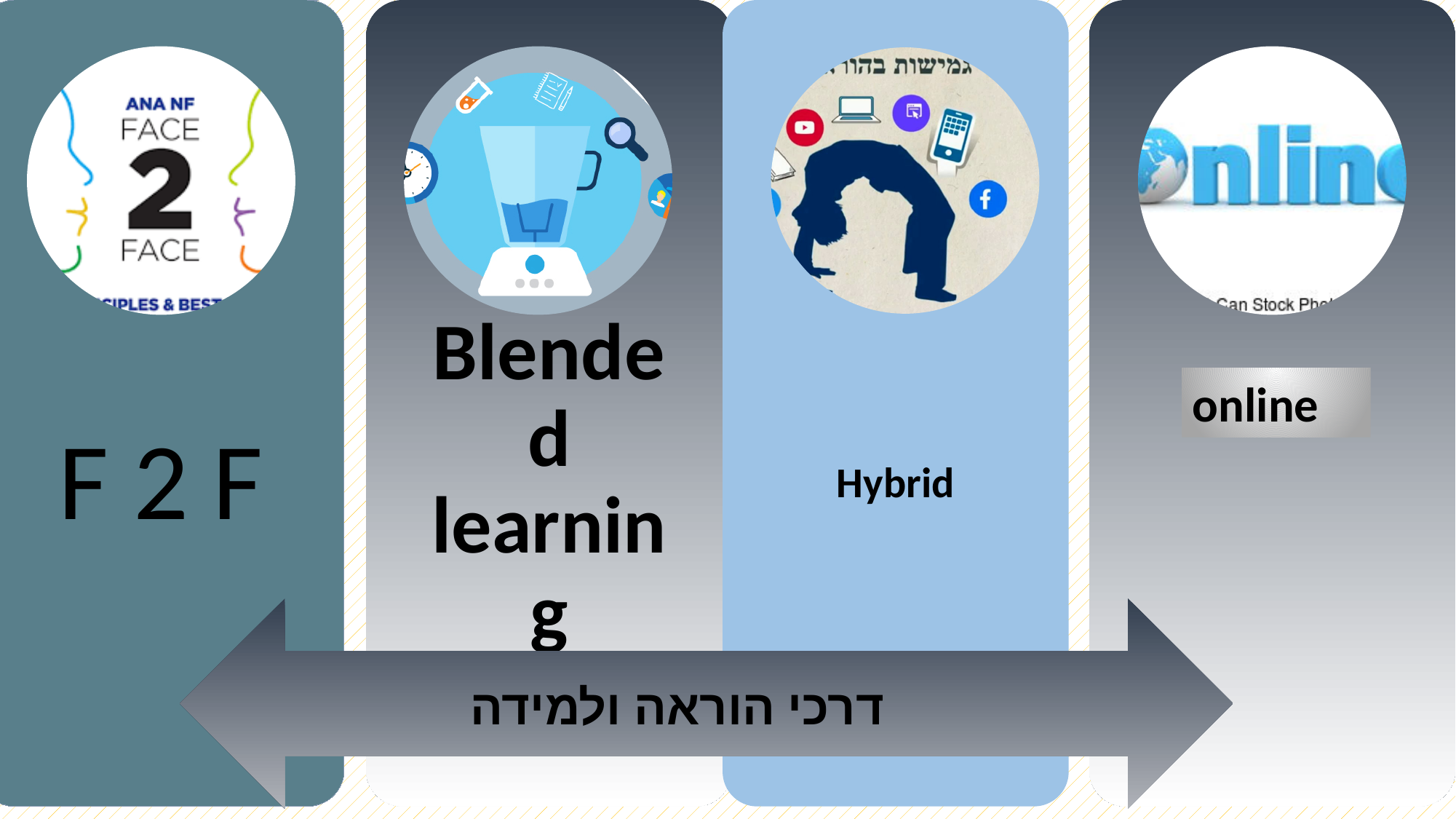

F 2 F
Blended learning
Hybrid

online
דרכי הוראה ולמידה